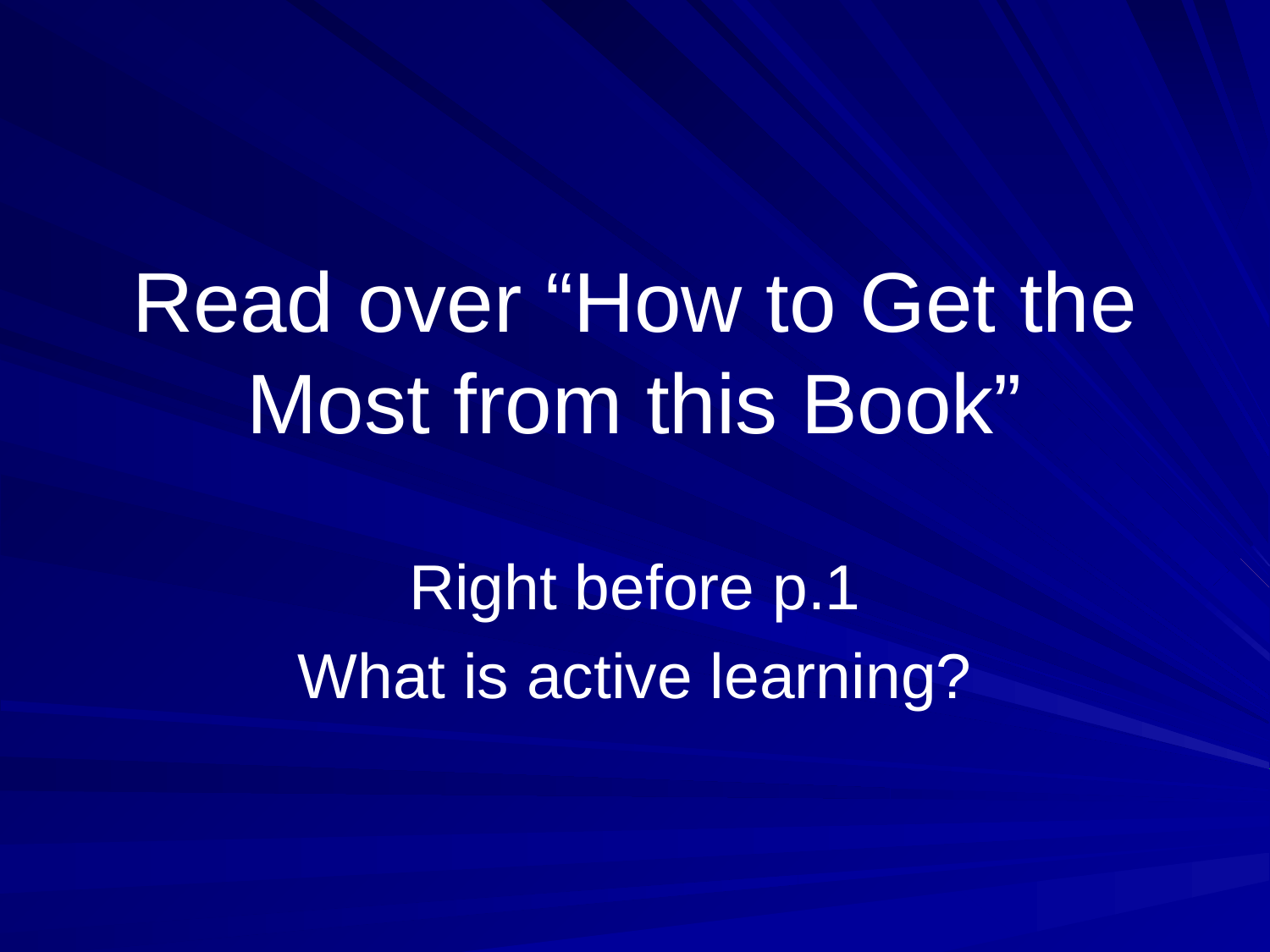

# Read over “How to Get the Most from this Book”
Right before p.1
What is active learning?